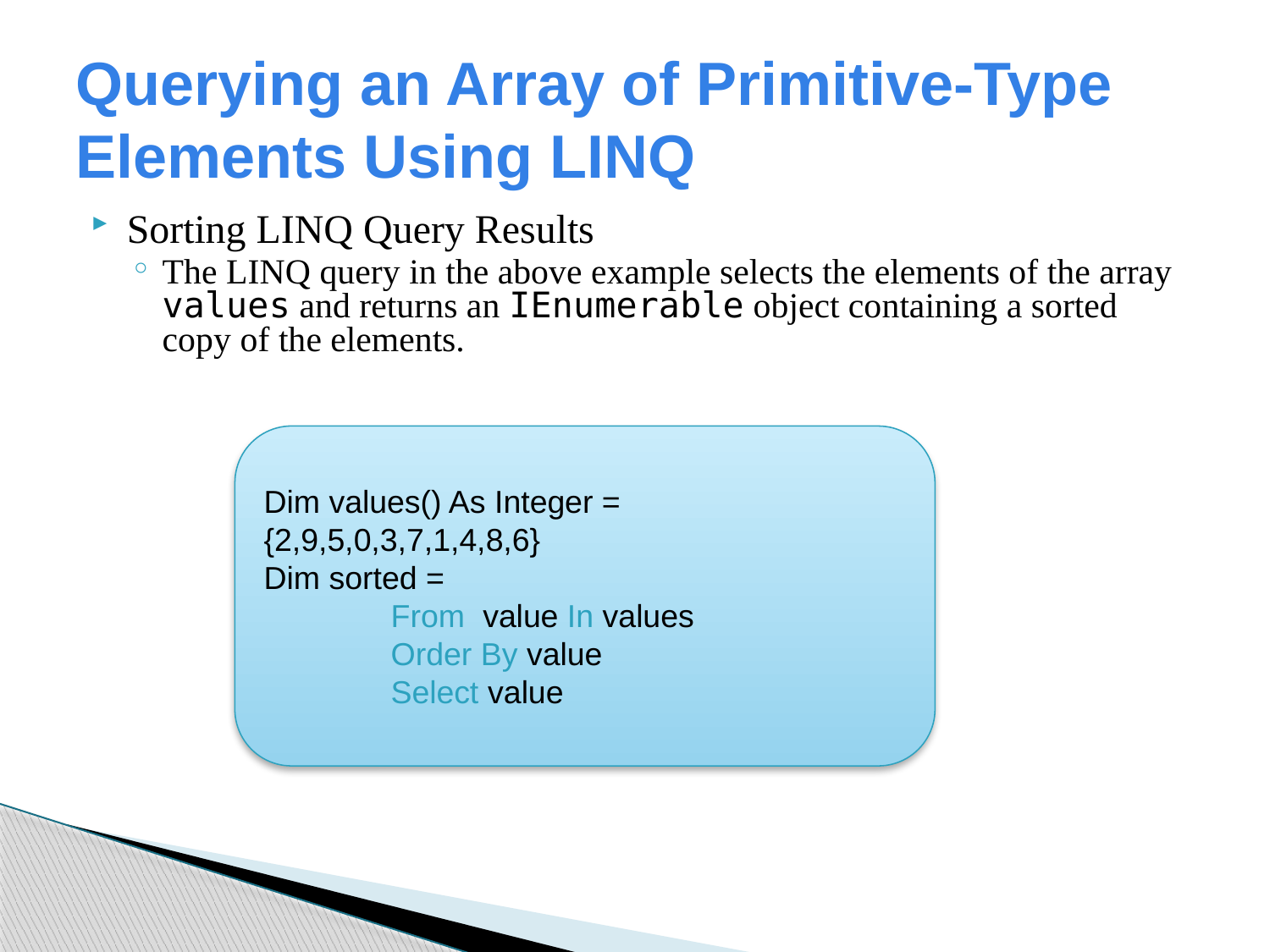

# Querying an Array of Primitive-Type Elements Using LINQ
Sorting LINQ Query Results
The LINQ query in the above example selects the elements of the array values and returns an IEnumerable object containing a sorted copy of the elements.
Dim values() As Integer = {2,9,5,0,3,7,1,4,8,6}
Dim sorted =
	From  value In values
	Order By value
	Select value